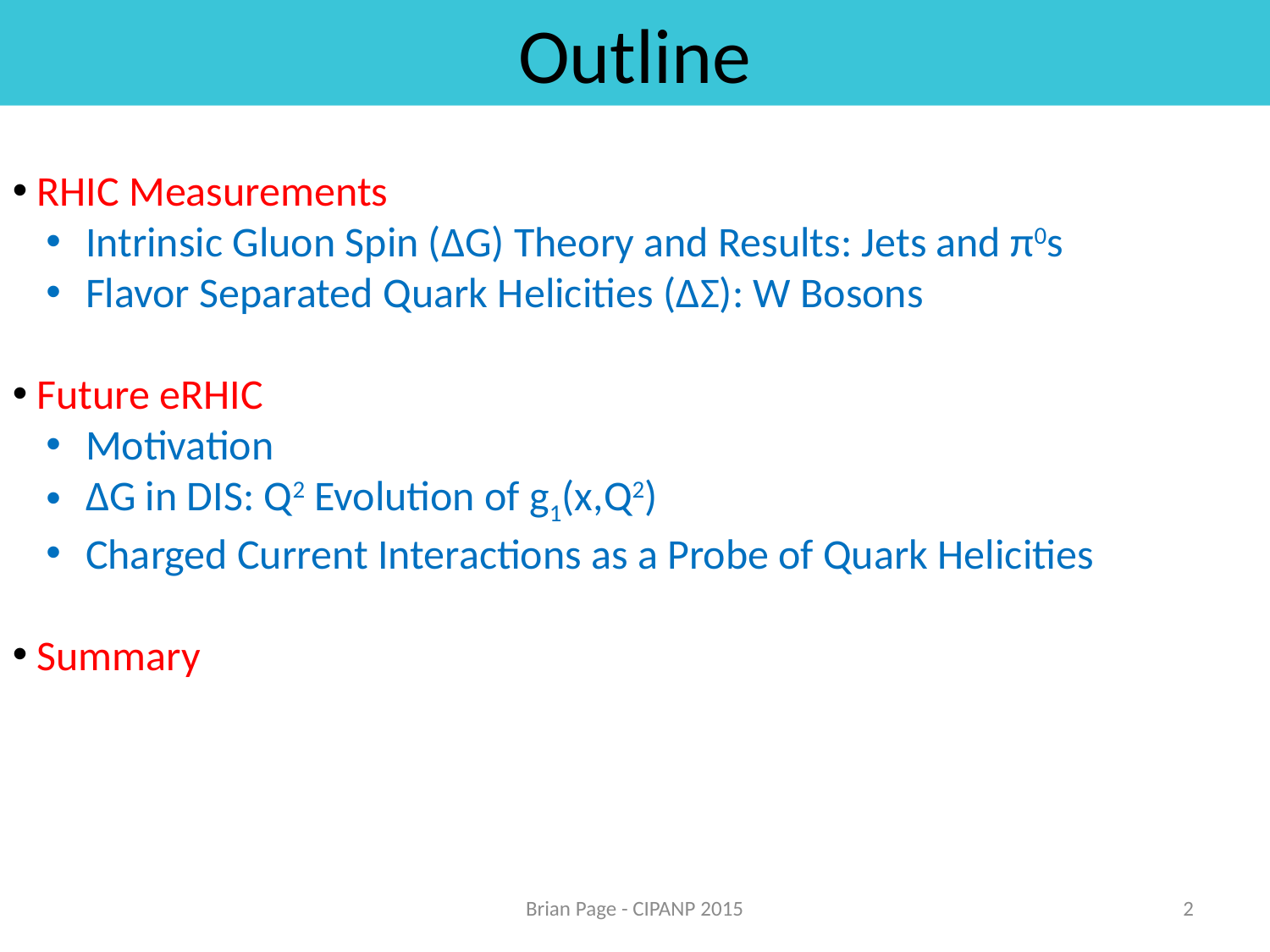

Outline
 RHIC Measurements
 Intrinsic Gluon Spin (∆G) Theory and Results: Jets and π0s
 Flavor Separated Quark Helicities (∆Σ): W Bosons

 Future eRHIC
 Motivation
 ∆G in DIS: Q2 Evolution of g1(x,Q2)
 Charged Current Interactions as a Probe of Quark Helicities

 Summary

Brian Page - CIPANP 2015
2